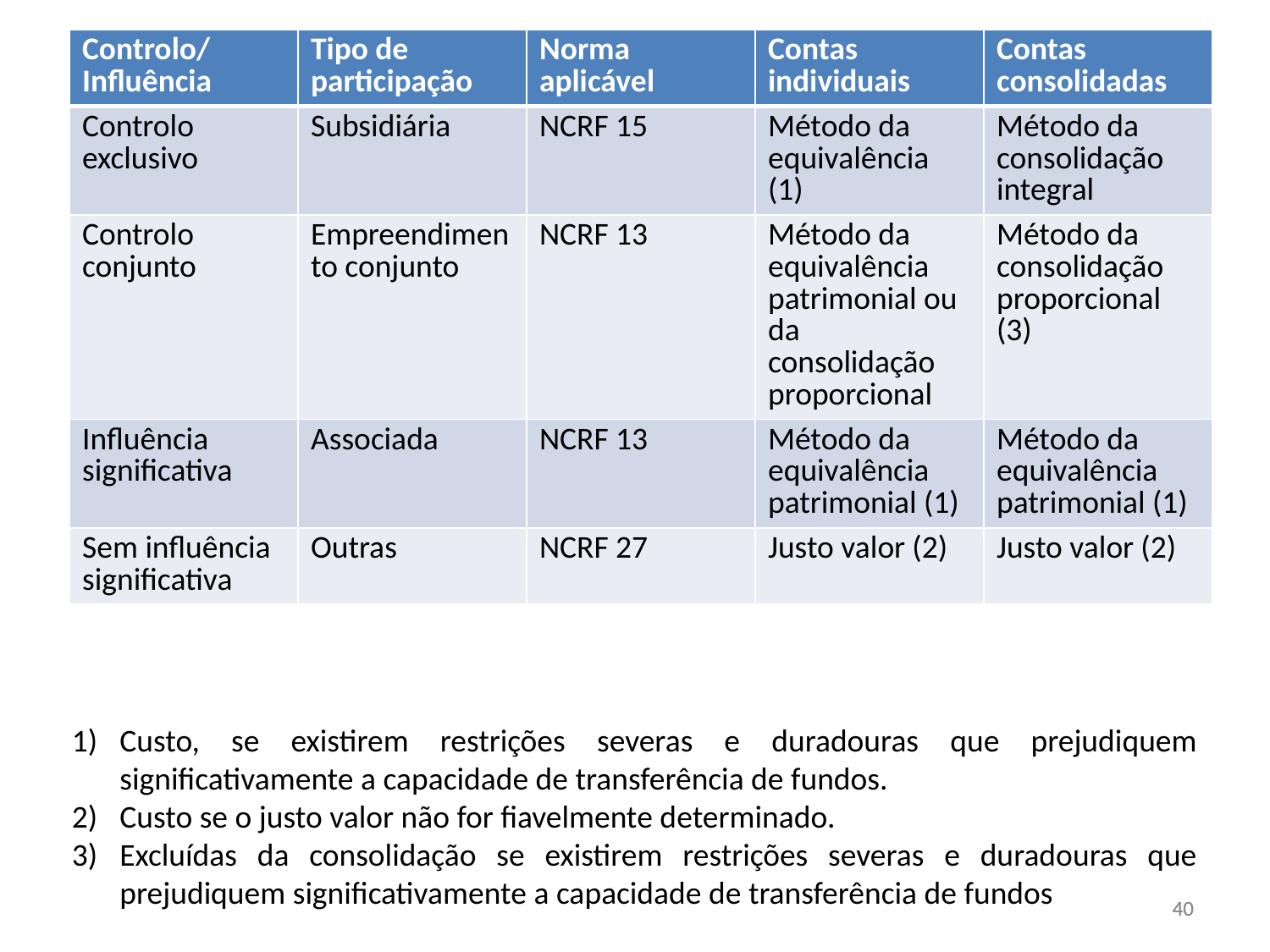

| Controlo/Influência | Tipo de participação | Norma aplicável | Contas individuais | Contas consolidadas |
| --- | --- | --- | --- | --- |
| Controlo exclusivo | Subsidiária | NCRF 15 | Método da equivalência (1) | Método da consolidação integral |
| Controlo conjunto | Empreendimento conjunto | NCRF 13 | Método da equivalência patrimonial ou da consolidação proporcional | Método da consolidação proporcional (3) |
| Influência significativa | Associada | NCRF 13 | Método da equivalência patrimonial (1) | Método da equivalência patrimonial (1) |
| Sem influência significativa | Outras | NCRF 27 | Justo valor (2) | Justo valor (2) |
#
Custo, se existirem restrições severas e duradouras que prejudiquem significativamente a capacidade de transferência de fundos.
Custo se o justo valor não for fiavelmente determinado.
Excluídas da consolidação se existirem restrições severas e duradouras que prejudiquem significativamente a capacidade de transferência de fundos
40
40